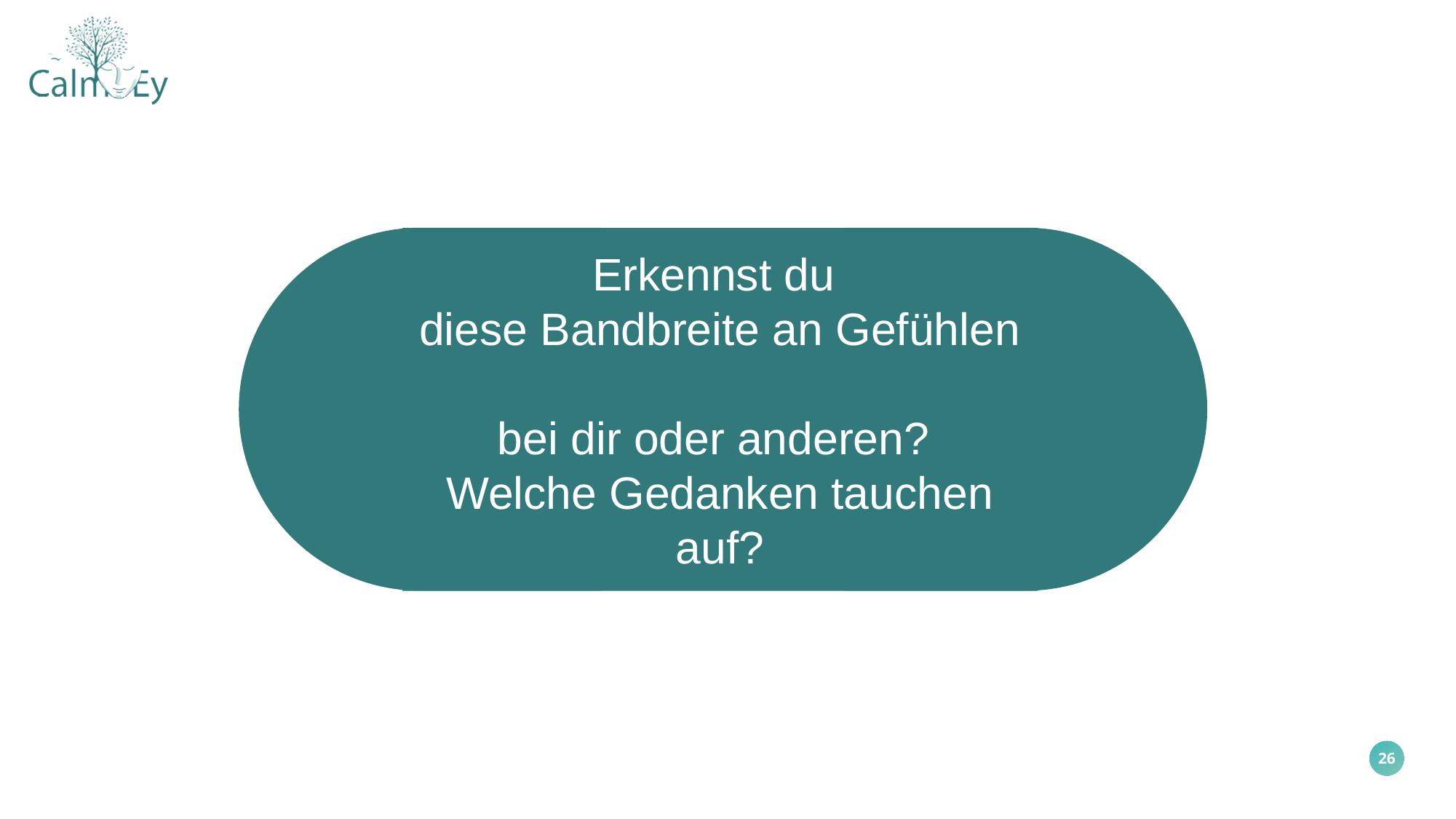

Erkennst du
diese Bandbreite an Gefühlen
bei dir oder anderen?
Welche Gedanken tauchen auf?